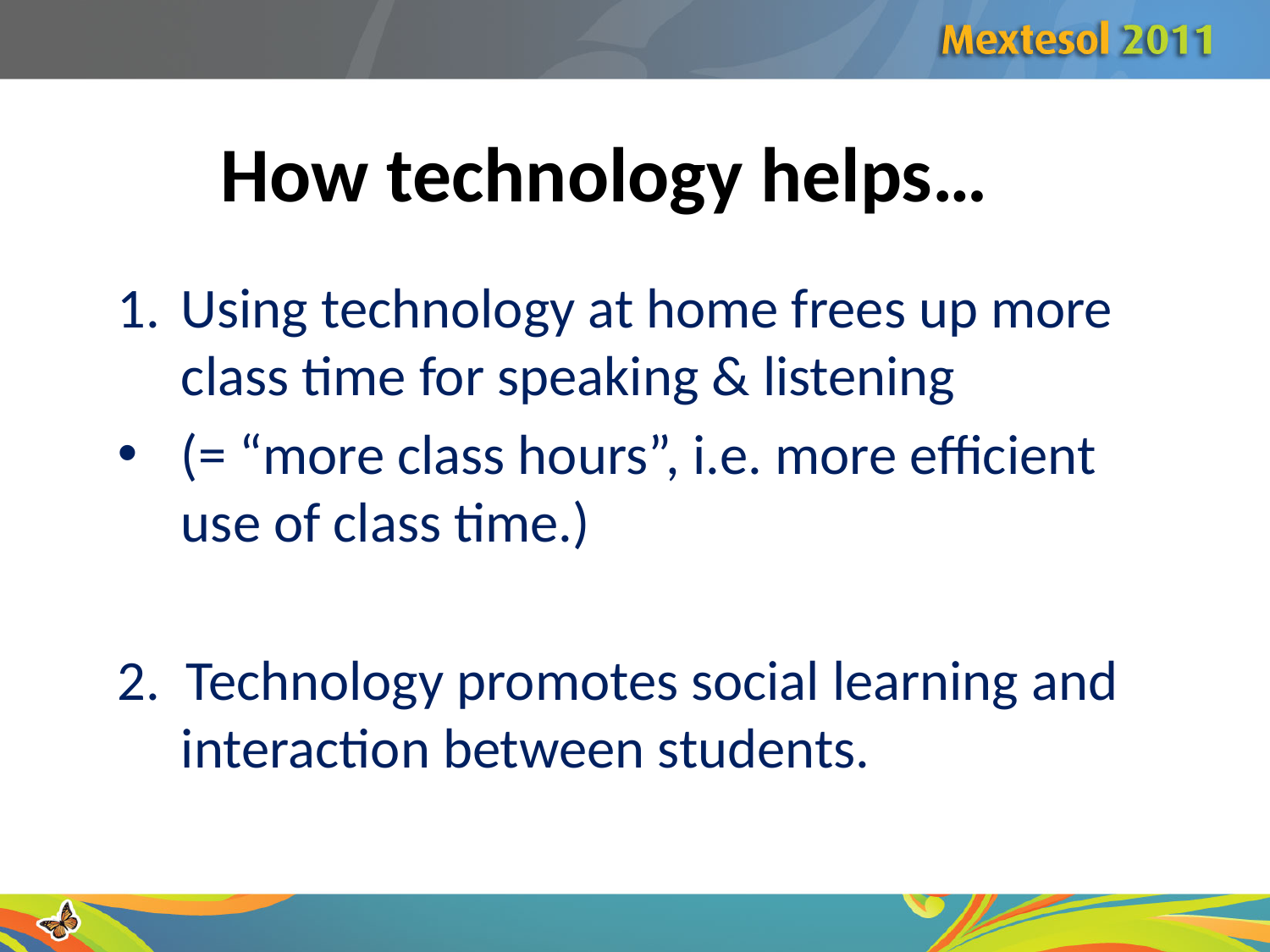

How technology helps…
Using technology at home frees up more class time for speaking & listening
(= “more class hours”, i.e. more efficient use of class time.)

2.  Technology promotes social learning and interaction between students.